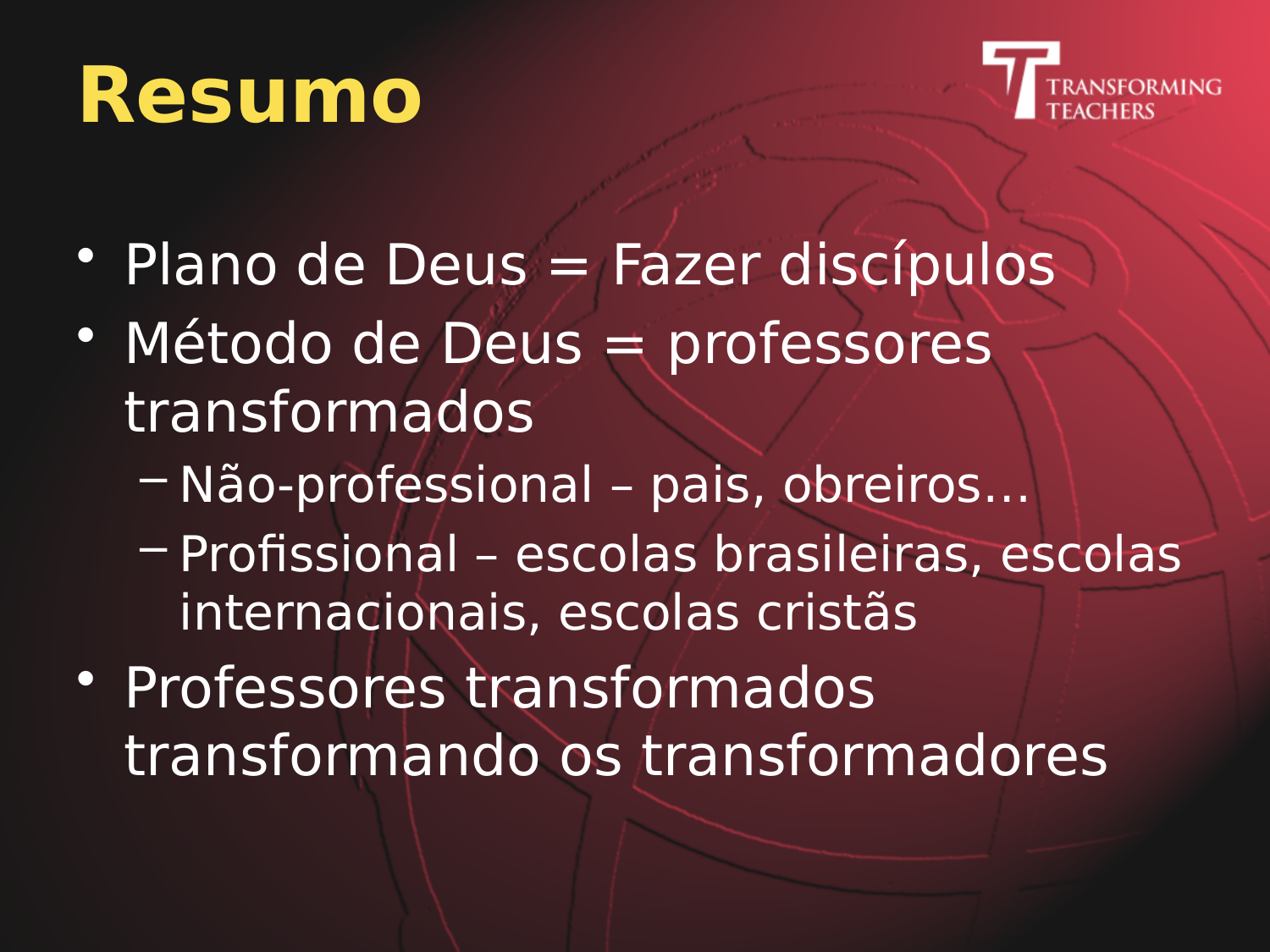

# Resumo
Plano de Deus = Fazer discípulos
Método de Deus = professores transformados
Não-professional – pais, obreiros…
Profissional – escolas brasileiras, escolas internacionais, escolas cristãs
Professores transformados transformando os transformadores